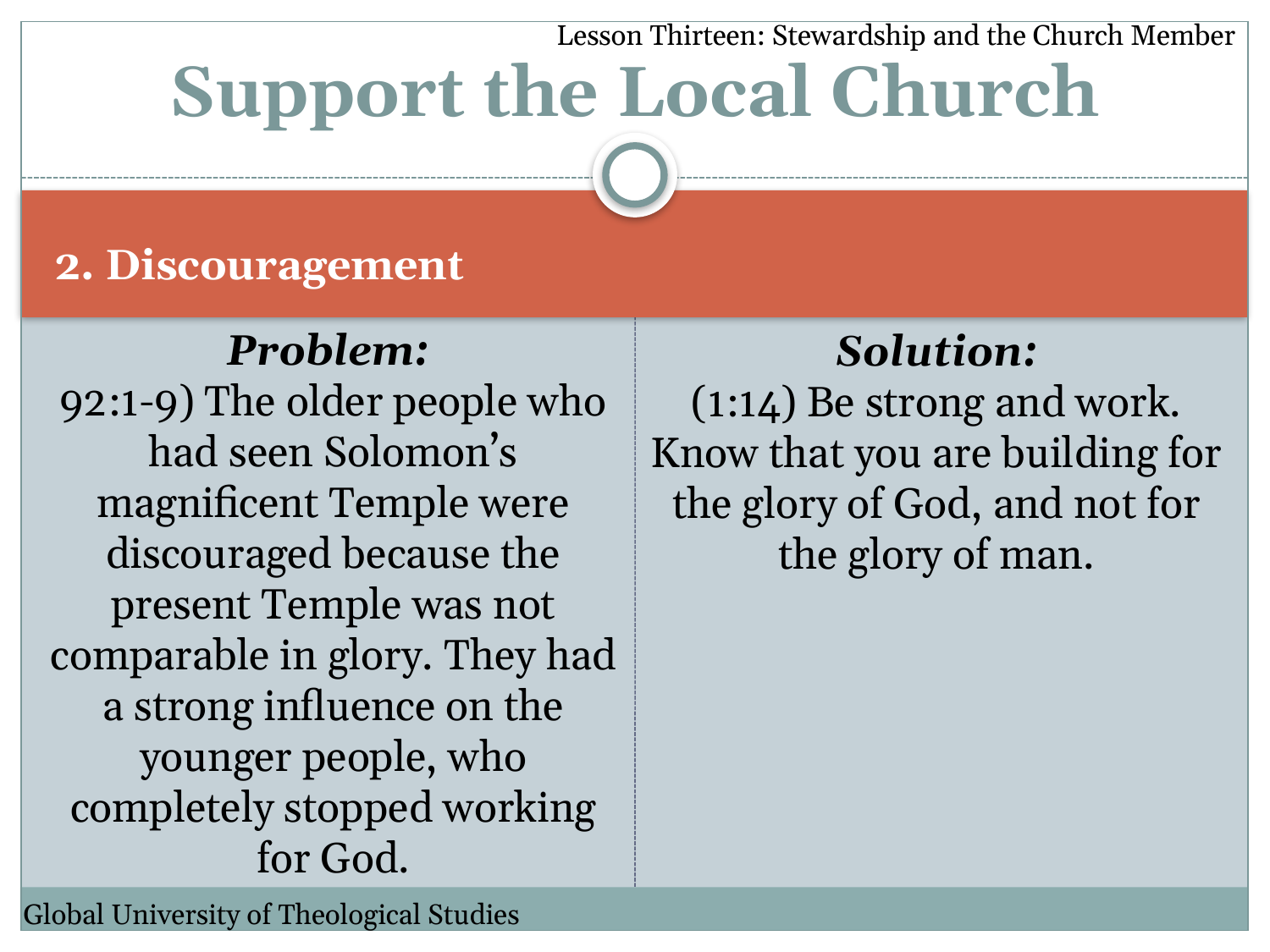

Lesson Thirteen: Stewardship and the Church Member
# Support the Local Church
2. Discouragement
Problem:
92:1-9) The older people who had seen Solomon’s magnificent Temple were discouraged because the present Temple was not comparable in glory. They had a strong influence on the younger people, who completely stopped working for God.
Solution:
(1:14) Be strong and work. Know that you are building for the glory of God, and not for the glory of man.
Global University of Theological Studies